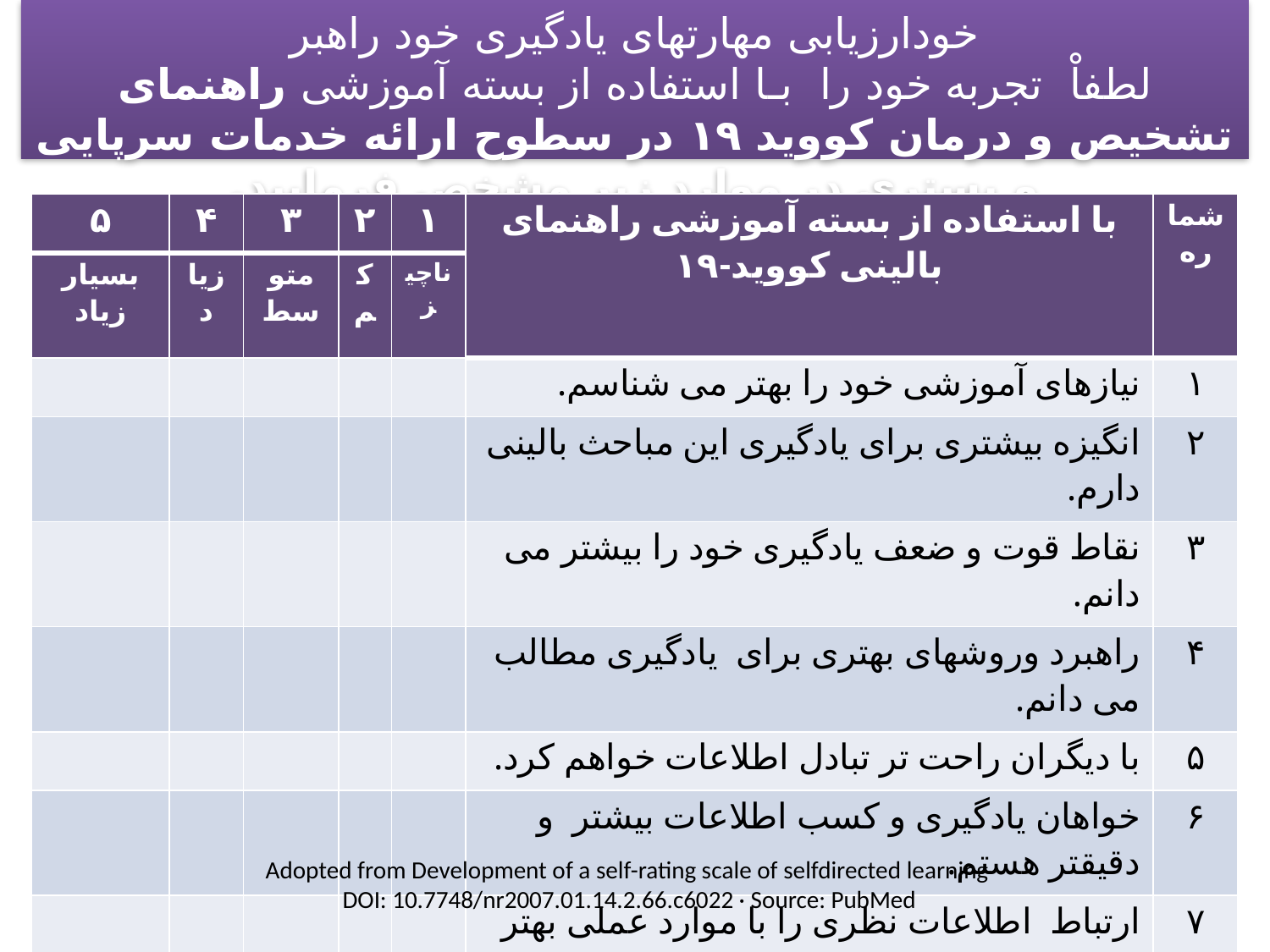

خودارزیابی مهارتهای یادگیری خود راهبر
لطفاْ  تجربه خود را  بـا استفاده از بسته آموزشی راهنمای تشخیص و درمان کووید ۱۹ در سطوح ارائه خدمات سرپایی و بستری در موارد زیر مشخص فرمایید.
| ۵ | ۴ | ۳ | ۲ | ۱ | با استفاده از بسته آموزشی راهنمای بالینی کووید-۱۹ | شماره |
| --- | --- | --- | --- | --- | --- | --- |
| بسیار زیاد | زیاد | متوسط | کم | ناچیز |  |  |
|  |  |  |  |  | نیازهای آموزشی خود را بهتر می شناسم. | ۱ |
|  |  |  |  |  | انگیزه بیشتری برای یادگیری این مباحث بالینی دارم. | ۲ |
|  |  |  |  |  | نقاط قوت و ضعف یادگیری خود را بیشتر می دانم. | ۳ |
|  |  |  |  |  | راهبرد وروشهای بهتری برای یادگیری مطالب می دانم. | ۴ |
|  |  |  |  |  | با دیگران راحت تر تبادل اطلاعات خواهم کرد. | ۵ |
|  |  |  |  |  | خواهان یادگیری و کسب اطلاعات بیشتر و دقیقتر هستم. | ۶ |
|  |  |  |  |  | ارتباط اطلاعات نظری را با موارد عملی بهتر میشناسم. | ۷ |
|  |  |  |  |  | اطلاعات Facts را از گمانه زنی ها بهتر تشخیص میدهم | ۸ |
|  |  |  |  |  | ارتباط تجارب خود را با اطلاعات جدید بهتر می شناسم. | ۹ |
Adopted from Development of a self-rating scale of selfdirected learning
DOI: 10.7748/nr2007.01.14.2.66.c6022 · Source: PubMed
21 مارس 21
58
Dr. Honarpisheh Hamid  MD PhD dr.honarpishehh@gmail.com